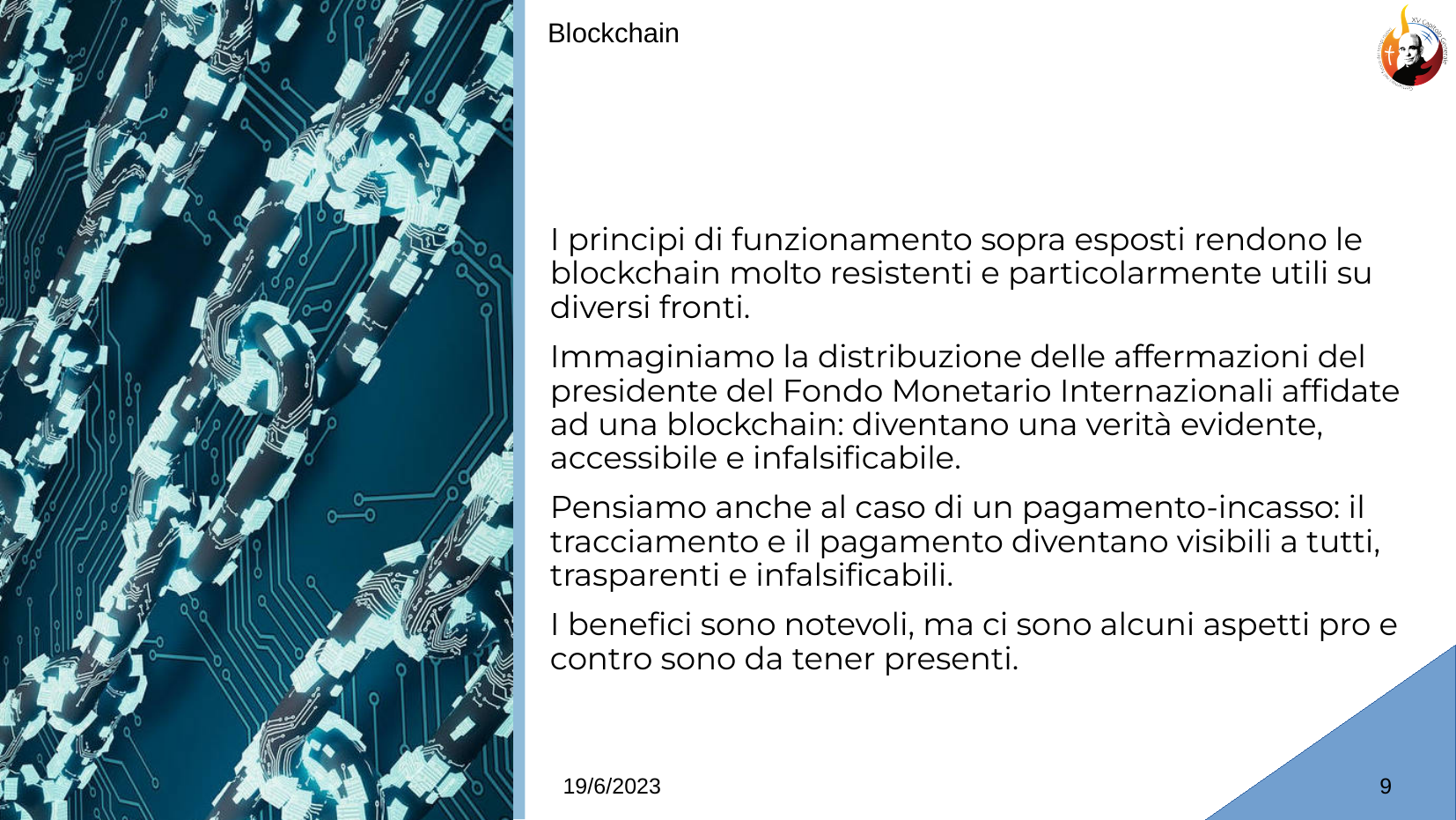

Blockchain
#
I principi di funzionamento sopra esposti rendono le blockchain molto resistenti e particolarmente utili su diversi fronti.
Immaginiamo la distribuzione delle affermazioni del presidente del Fondo Monetario Internazionali affidate ad una blockchain: diventano una verità evidente, accessibile e infalsificabile.
Pensiamo anche al caso di un pagamento-incasso: il tracciamento e il pagamento diventano visibili a tutti, trasparenti e infalsificabili.
I benefici sono notevoli, ma ci sono alcuni aspetti pro e contro sono da tener presenti.